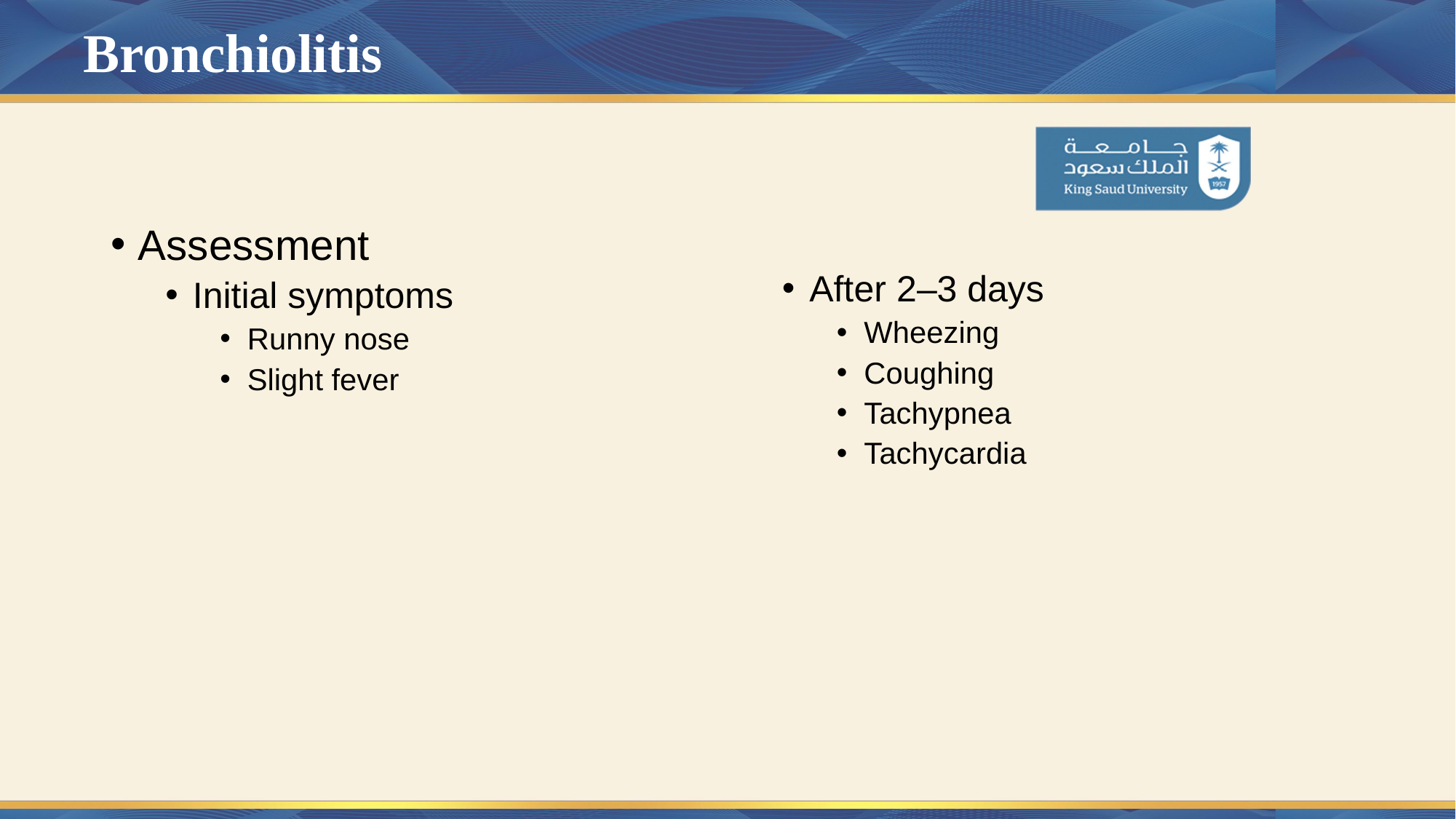

# Bronchiolitis
Assessment
Initial symptoms
Runny nose
Slight fever

After 2–3 days
Wheezing
Coughing
Tachypnea
Tachycardia